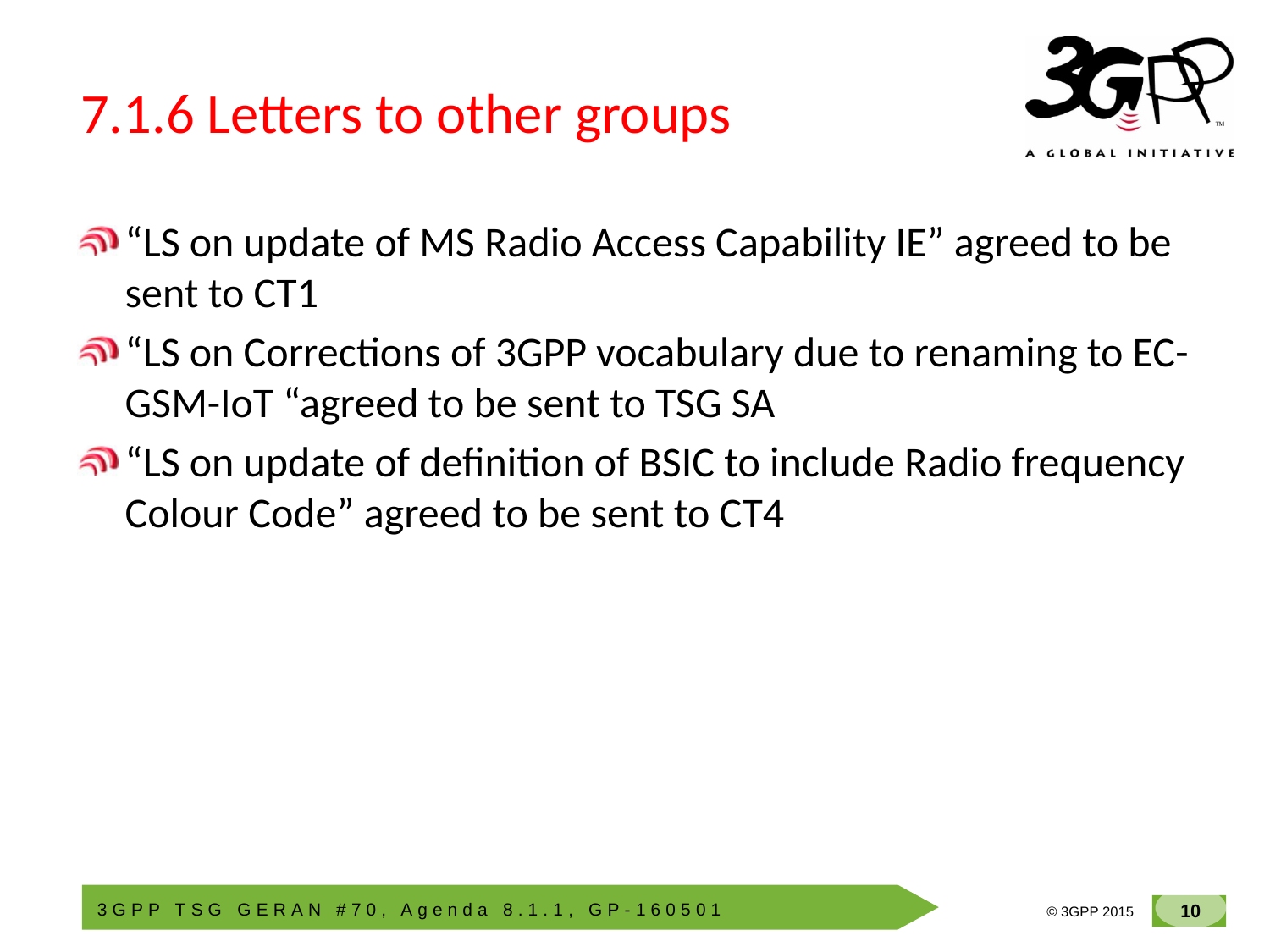

# 7.1.6 Letters to other groups
“LS on update of MS Radio Access Capability IE” agreed to be sent to CT1
“LS on Corrections of 3GPP vocabulary due to renaming to EC-GSM-IoT “agreed to be sent to TSG SA
“LS on update of definition of BSIC to include Radio frequency Colour Code” agreed to be sent to CT4